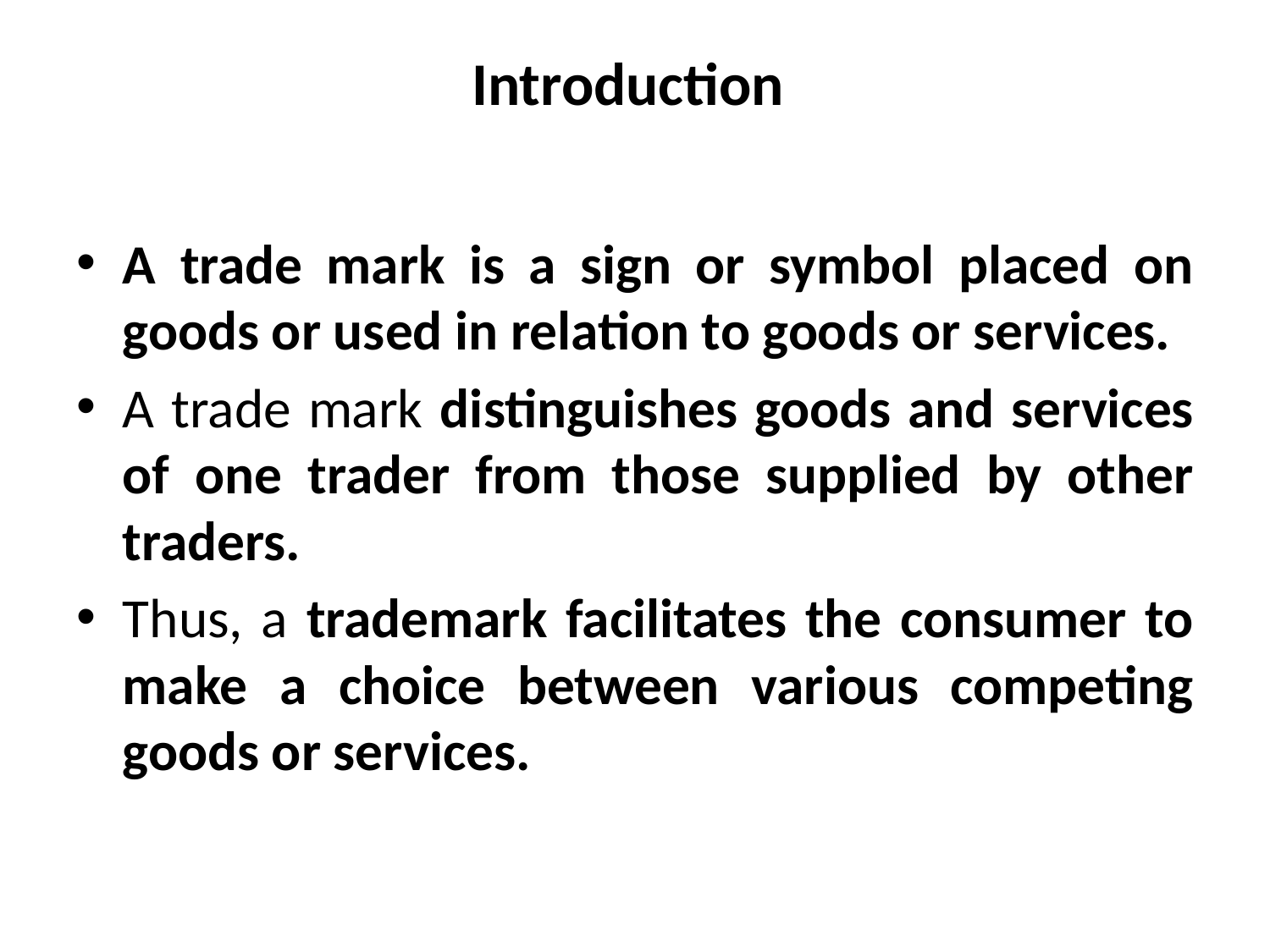

# Introduction
A trade mark is a sign or symbol placed on goods or used in relation to goods or services.
A trade mark distinguishes goods and services of one trader from those supplied by other traders.
Thus, a trademark facilitates the consumer to make a choice between various competing goods or services.